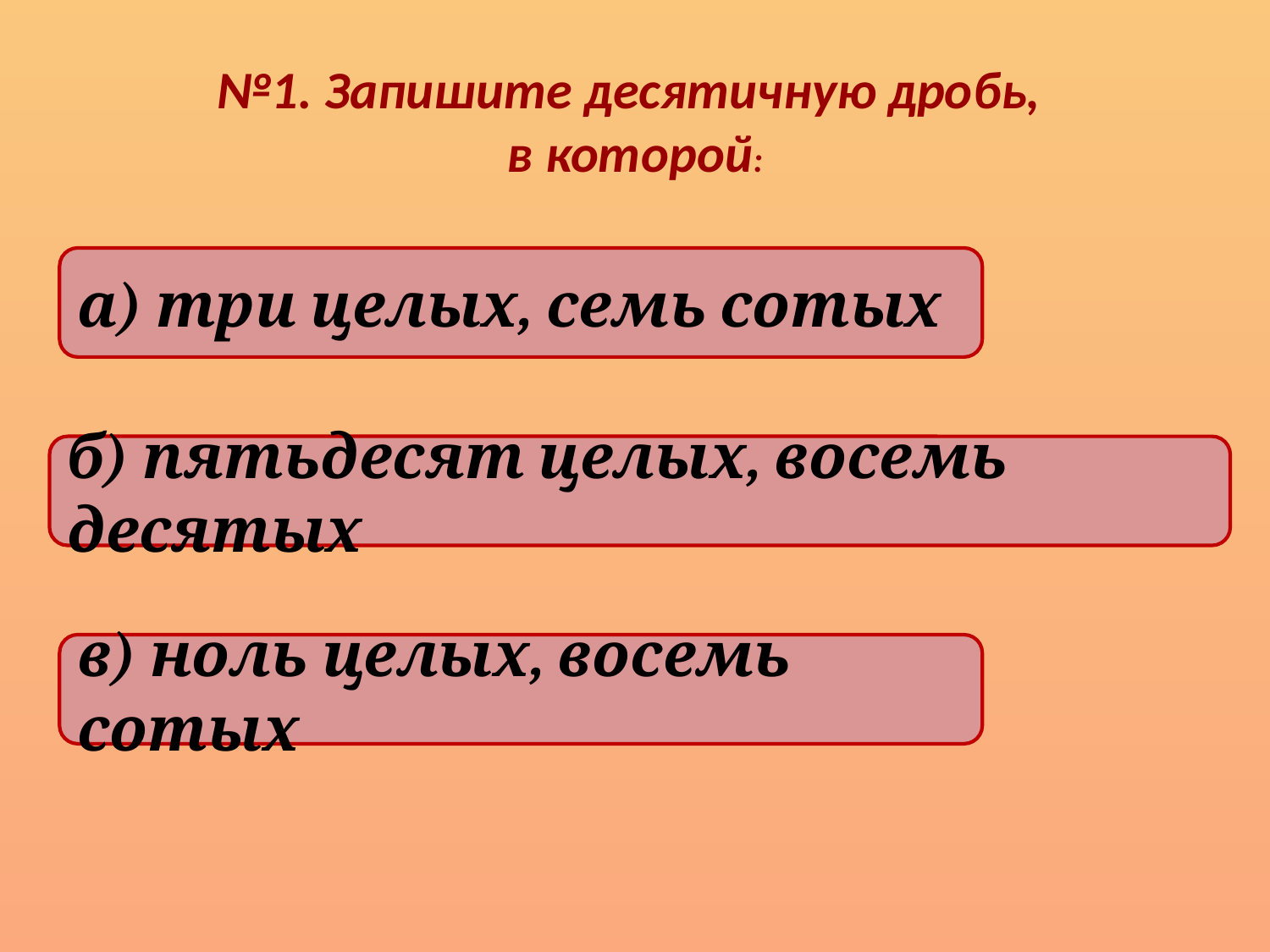

№1. Запишите десятичную дробь,
в которой:
а) три целых, семь сотых
б) пятьдесят целых, восемь десятых
в) ноль целых, восемь сотых